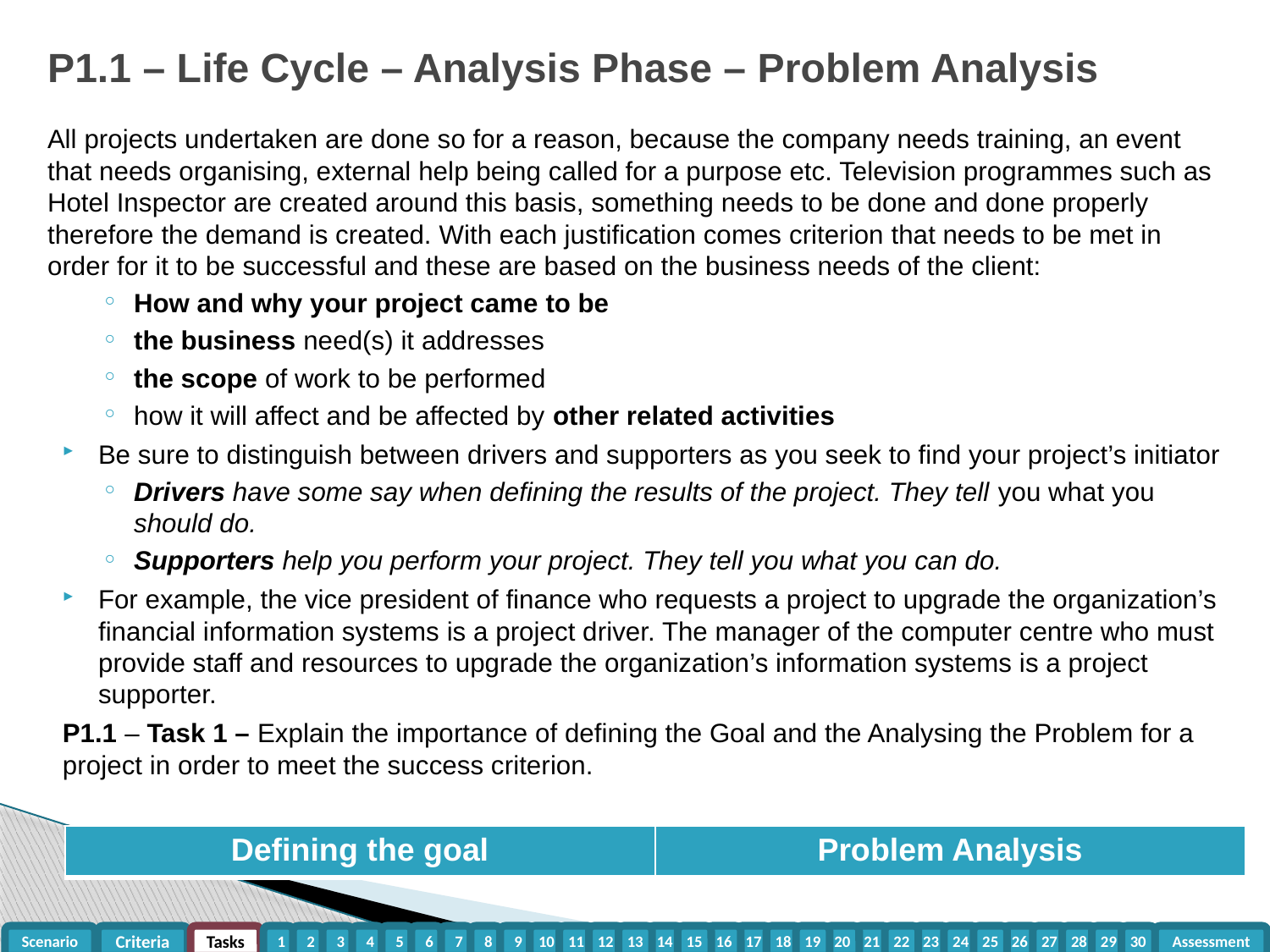

P1.1 – Life Cycle – Analysis Phase – Problem Analysis
All projects undertaken are done so for a reason, because the company needs training, an event that needs organising, external help being called for a purpose etc. Television programmes such as Hotel Inspector are created around this basis, something needs to be done and done properly therefore the demand is created. With each justification comes criterion that needs to be met in order for it to be successful and these are based on the business needs of the client:
How and why your project came to be
the business need(s) it addresses
the scope of work to be performed
how it will affect and be affected by other related activities
Be sure to distinguish between drivers and supporters as you seek to find your project’s initiator
Drivers have some say when defining the results of the project. They tell you what you should do.
Supporters help you perform your project. They tell you what you can do.
For example, the vice president of finance who requests a project to upgrade the organization’s financial information systems is a project driver. The manager of the computer centre who must provide staff and resources to upgrade the organization’s information systems is a project supporter.
P1.1 – Task 1 – Explain the importance of defining the Goal and the Analysing the Problem for a project in order to meet the success criterion.
| Defining the goal | Problem Analysis |
| --- | --- |